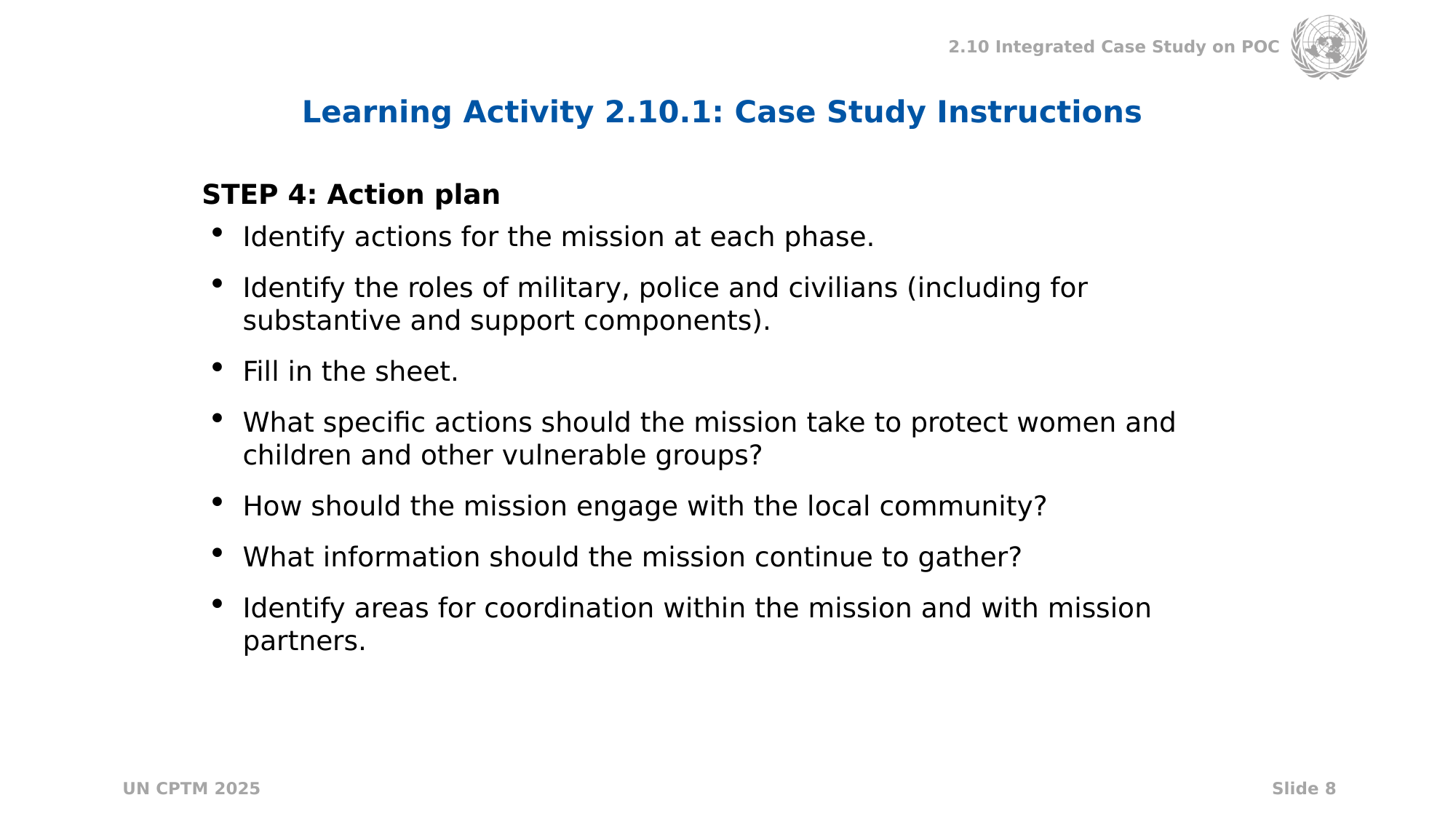

Learning Activity 2.10.1: Case Study Instructions
STEP 4: Action plan
Identify actions for the mission at each phase.
Identify the roles of military, police and civilians (including for substantive and support components).
Fill in the sheet.
What specific actions should the mission take to protect women and children and other vulnerable groups?
How should the mission engage with the local community?
What information should the mission continue to gather?
Identify areas for coordination within the mission and with mission partners.